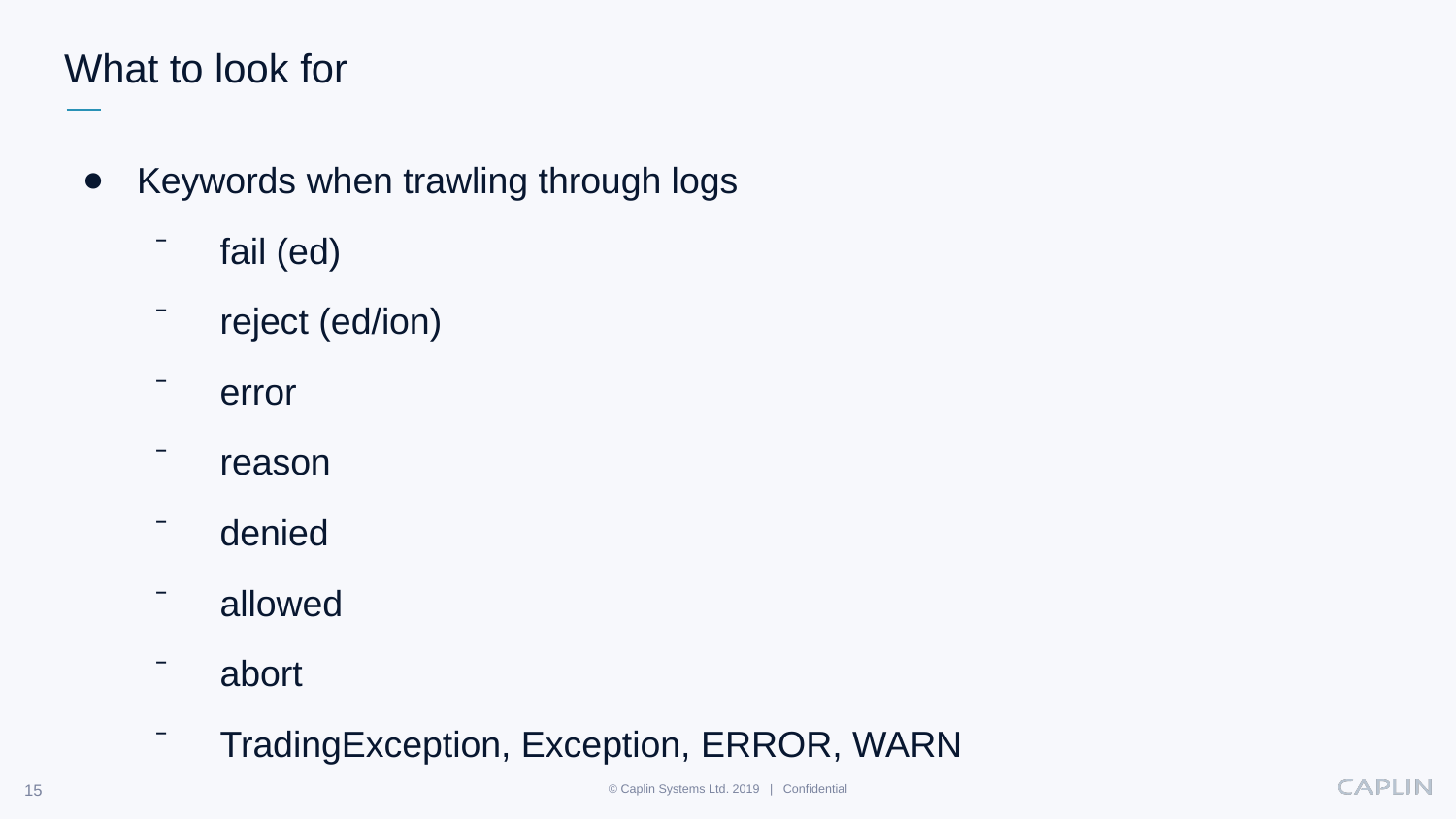

# What to look for
Keywords when trawling through logs
 fail (ed)
 reject (ed/ion)
 error
 reason
 denied
 allowed
 abort
 TradingException, Exception, ERROR, WARN